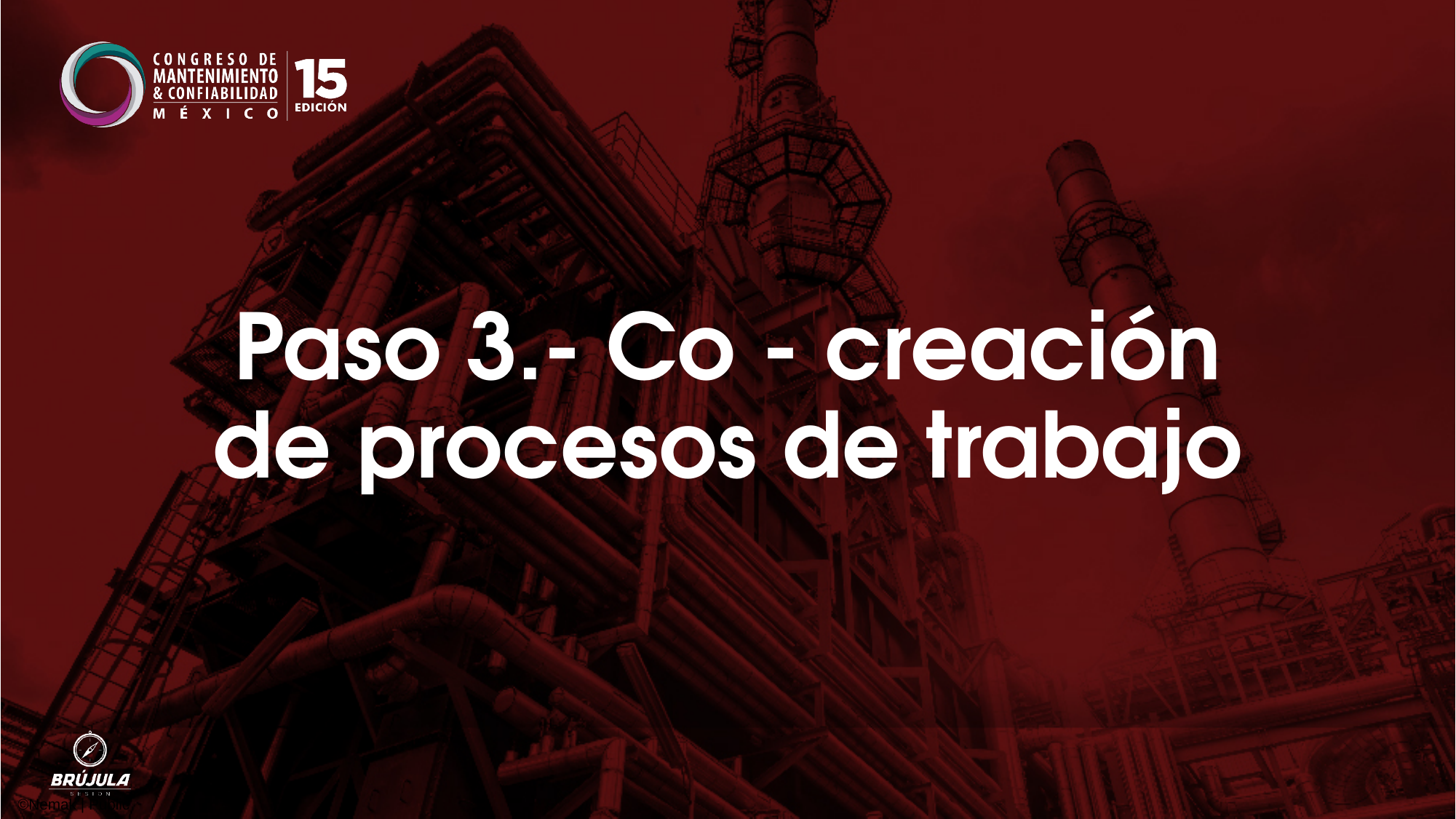

# Paso 3.- Co - creación de procesos de trabajo